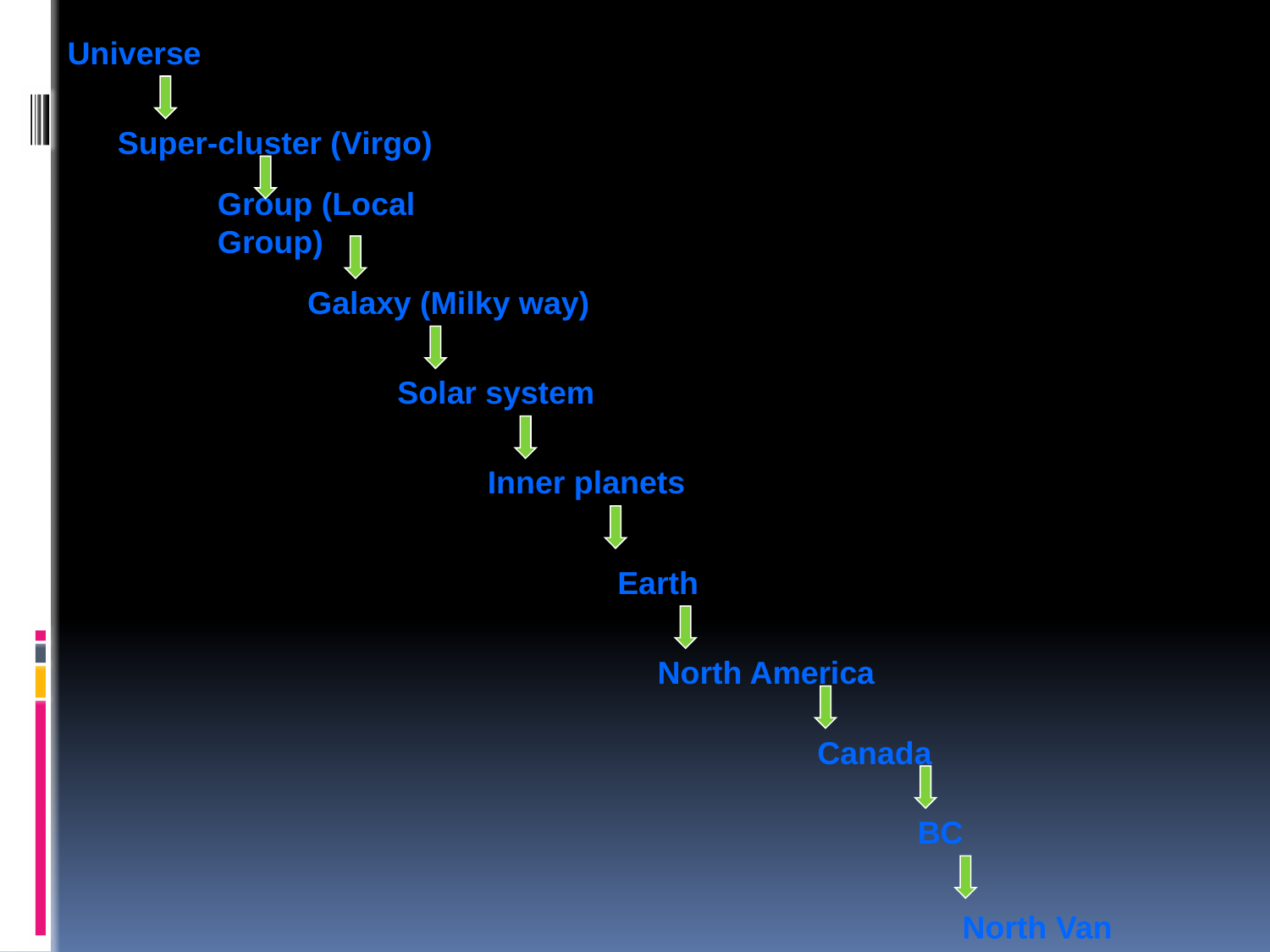

Universe

Super-cluster (Virgo)

Group (Local Group)

Galaxy (Milky way)

Solar system

Inner planets

Earth

North America

Canada

BC

North Van